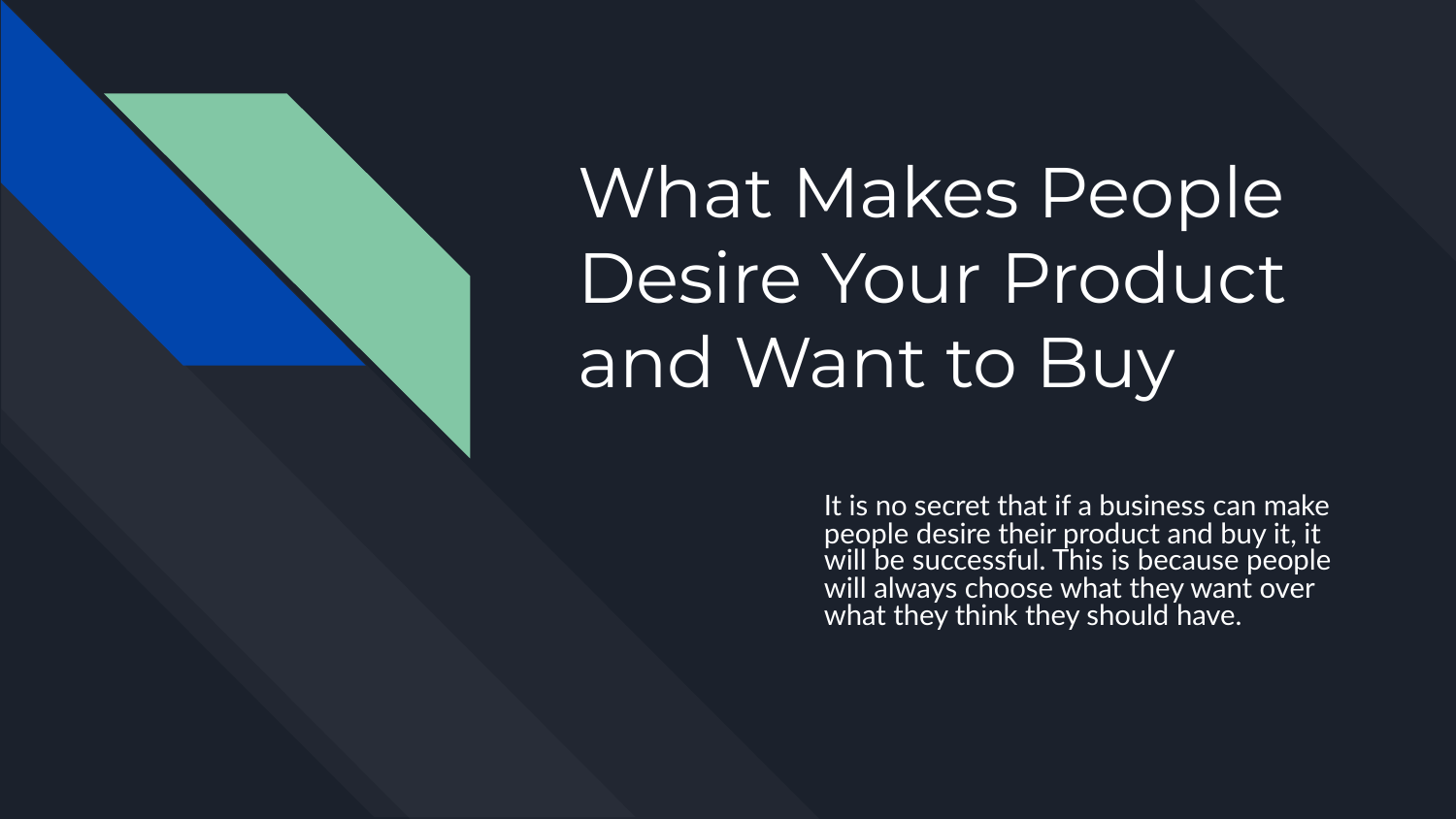

# What Makes People Desire Your Product and Want to Buy
It is no secret that if a business can make people desire their product and buy it, it will be successful. This is because people will always choose what they want over what they think they should have.